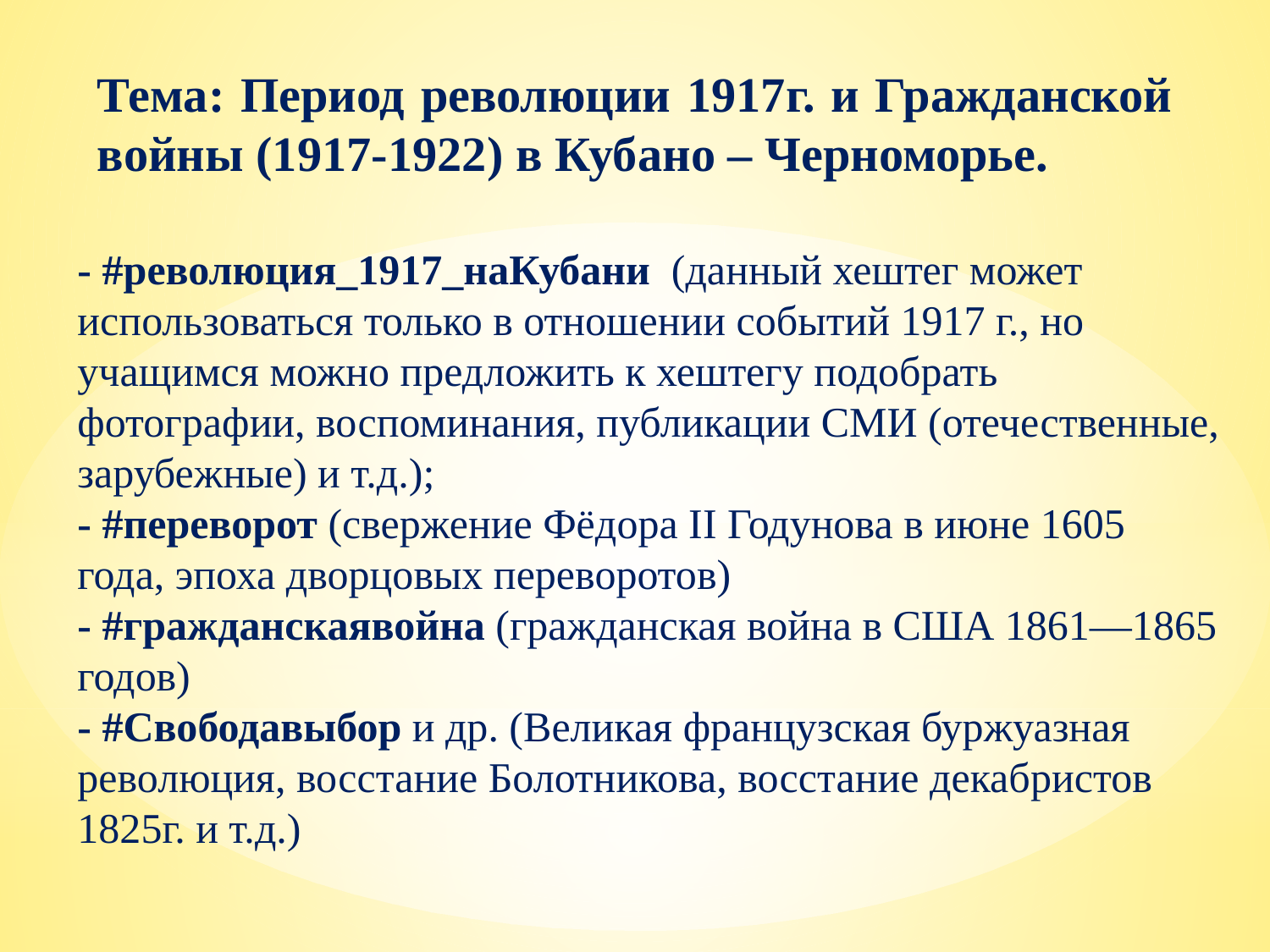

Тема: Период революции 1917г. и Гражданской войны (1917-1922) в Кубано – Черноморье.
- #революция_1917_наКубани  (данный хештег может использоваться только в отношении событий 1917 г., но учащимся можно предложить к хештегу подобрать фотографии, воспоминания, публикации СМИ (отечественные, зарубежные) и т.д.);
- #переворот (свержение Фёдора II Годунова в июне 1605 года, эпоха дворцовых переворотов)
- #гражданскаявойна (гражданская война в США 1861—1865 годов)
- #Свободавыбор и др. (Великая французская буржуазная революция, восстание Болотникова, восстание декабристов 1825г. и т.д.)